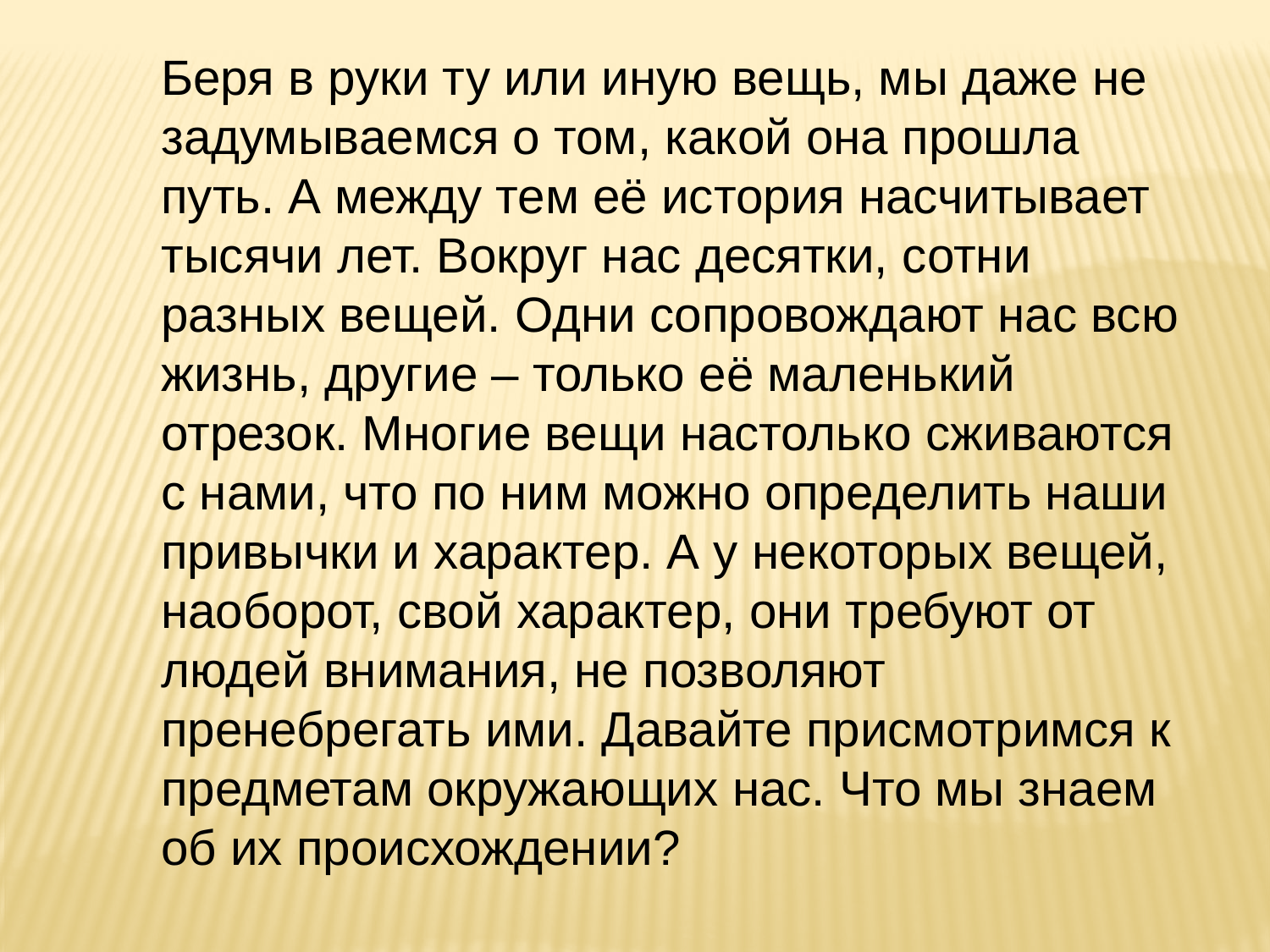

Беря в руки ту или иную вещь, мы даже не задумываемся о том, какой она прошла путь. А между тем её история насчитывает тысячи лет. Вокруг нас десятки, сотни разных вещей. Одни сопровождают нас всю жизнь, другие – только её маленький отрезок. Многие вещи настолько сживаются с нами, что по ним можно определить наши привычки и характер. А у некоторых вещей, наоборот, свой характер, они требуют от людей внимания, не позволяют пренебрегать ими. Давайте присмотримся к предметам окружающих нас. Что мы знаем об их происхождении?